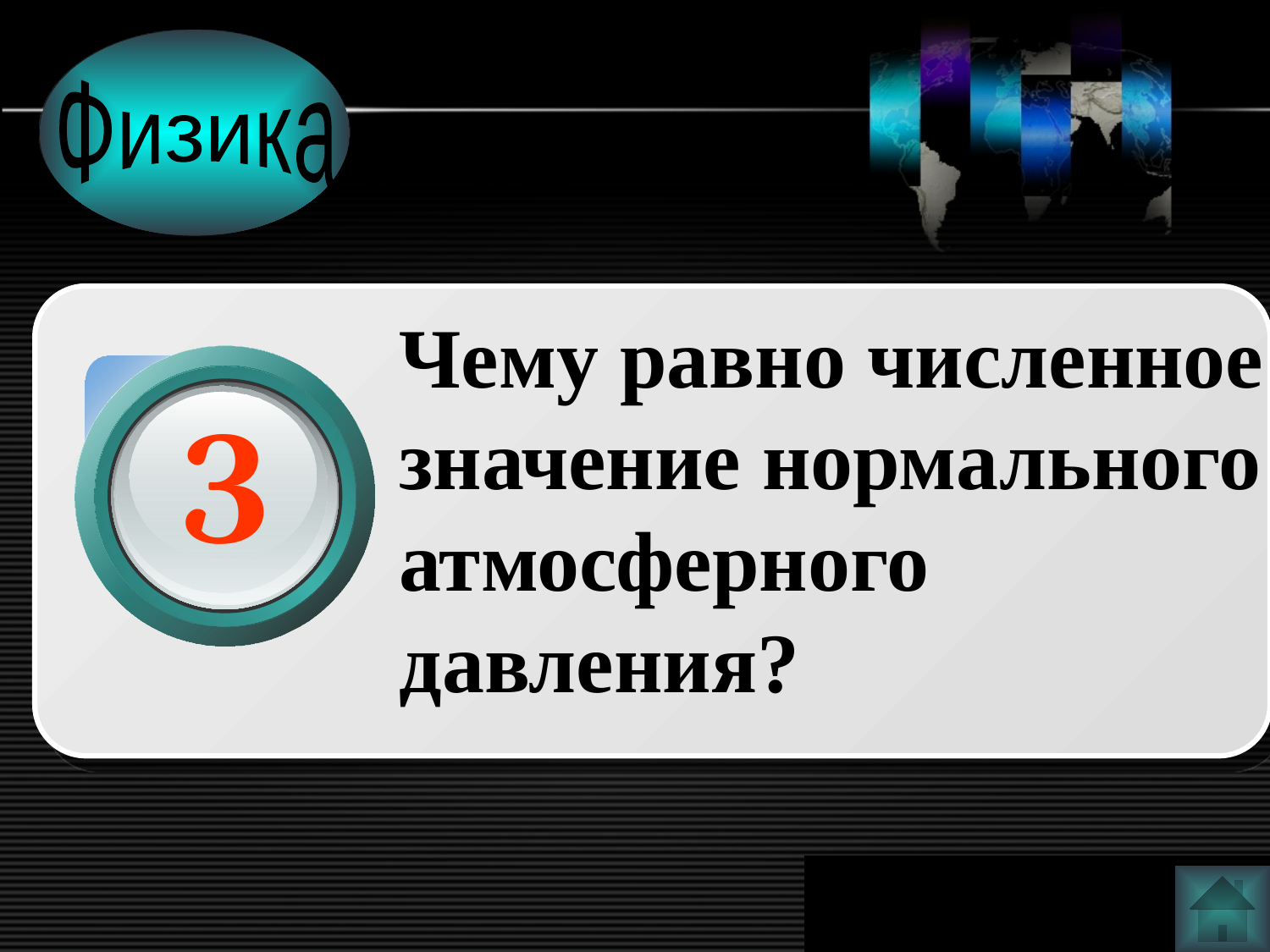

Физика

Чему равно численное значение нормального атмосферного давления?

3

www.themegallery.com